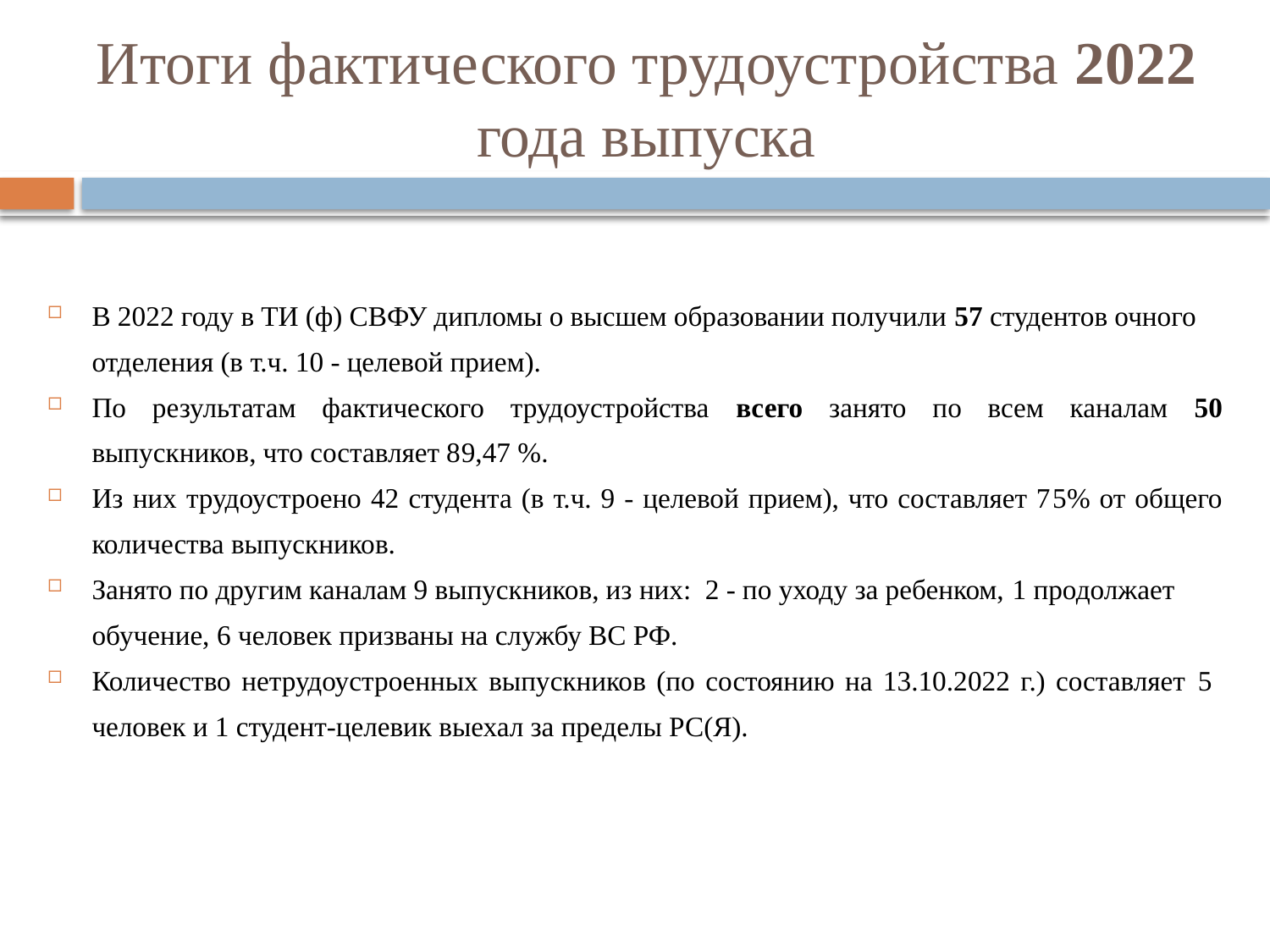

# Итоги фактического трудоустройства 2022 года выпуска

В 2022 году в ТИ (ф) СВФУ дипломы о высшем образовании получили 57 студентов очного отделения (в т.ч. 10 - целевой прием).
По результатам фактического трудоустройства всего занято по всем каналам 50 выпускников, что составляет 89,47 %.
Из них трудоустроено 42 студента (в т.ч. 9 - целевой прием), что составляет 75% от общего количества выпускников.
Занято по другим каналам 9 выпускников, из них:  2 - по уходу за ребенком, 1 продолжает обучение, 6 человек призваны на службу ВС РФ.
Количество нетрудоустроенных выпускников (по состоянию на 13.10.2022 г.) составляет 5  человек и 1 студент-целевик выехал за пределы РС(Я).